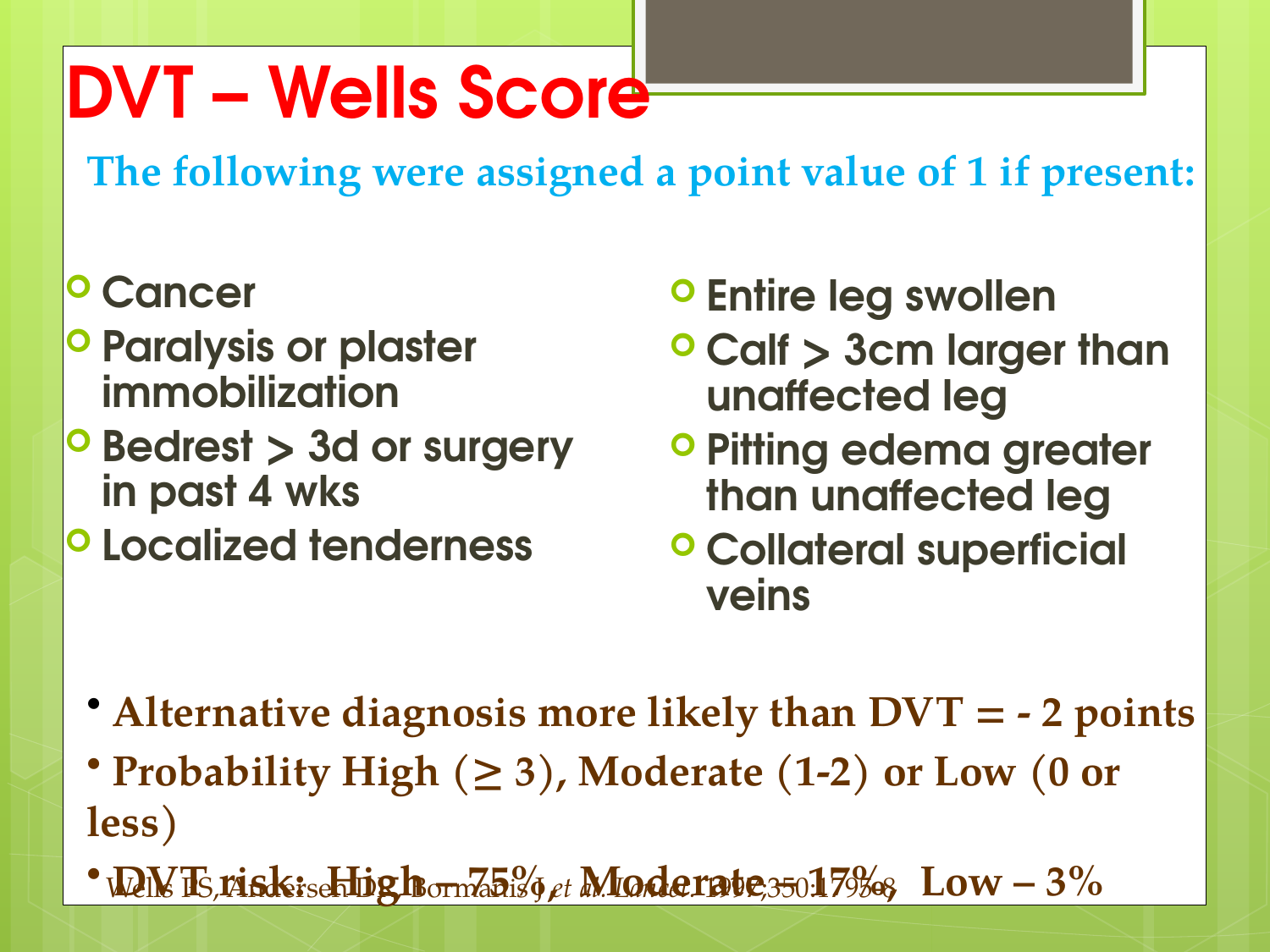

# DVT – Wells Score
The following were assigned a point value of 1 if present:

Cancer
Paralysis or plaster immobilization
Bedrest > 3d or surgery in past 4 wks
Localized tenderness
Entire leg swollen
Calf > 3cm larger than unaffected leg
Pitting edema greater than unaffected leg
Collateral superficial veins
 Alternative diagnosis more likely than DVT = - 2 points
 Probability High (≥ 3), Moderate (1-2) or Low (0 or less)
 DVT risk:  High – 75%,  Moderate – 17%,  Low – 3%
Wells PS, Andersen DR, Bormanis J et al. Lancet. 1997;350:1795-8